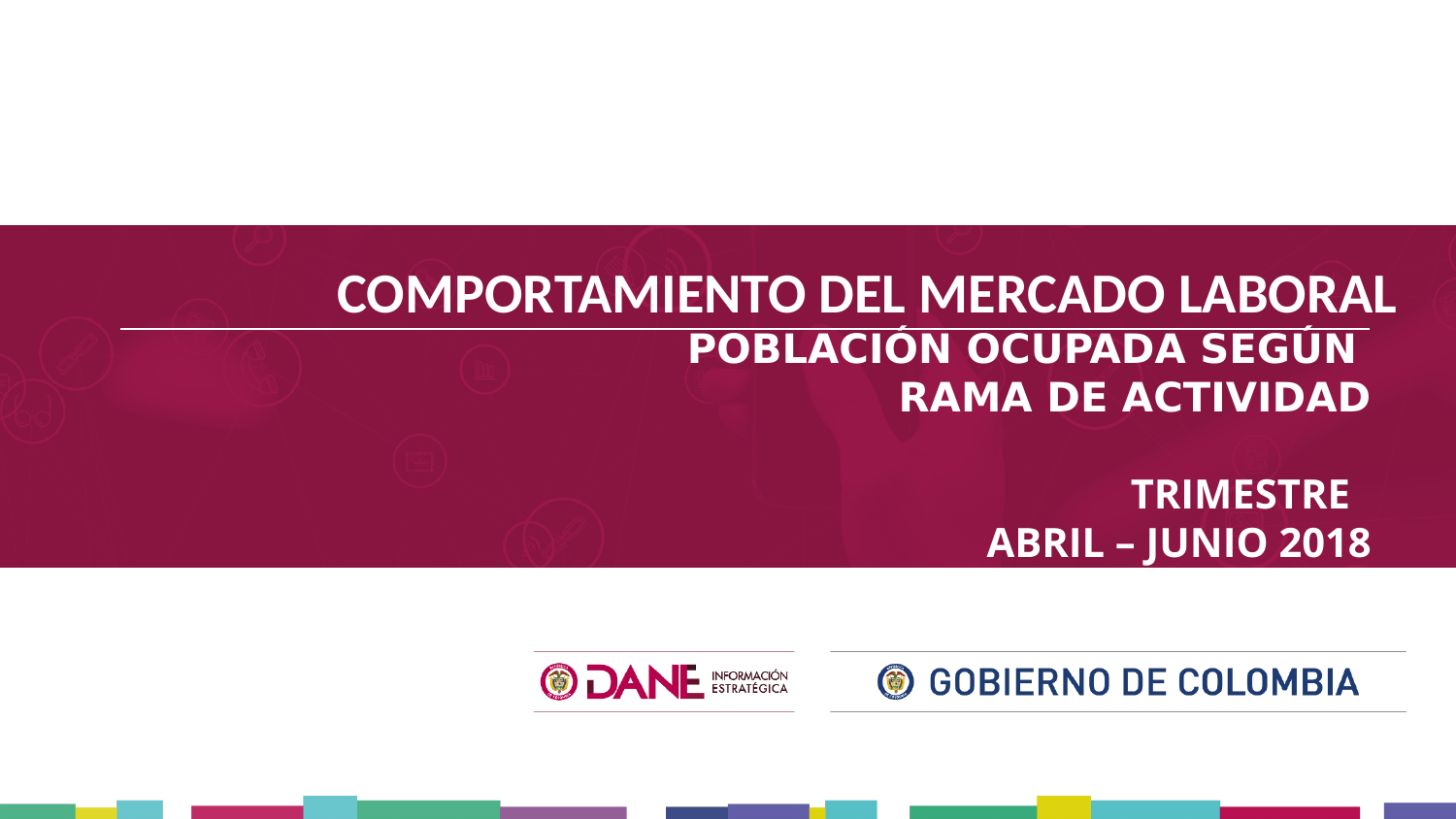

COMPORTAMIENTO DEL MERCADO LABORAL
POBLACIÓN OCUPADA SEGÚN
RAMA DE ACTIVIDAD

TRIMESTRE
ABRIL – JUNIO 2018